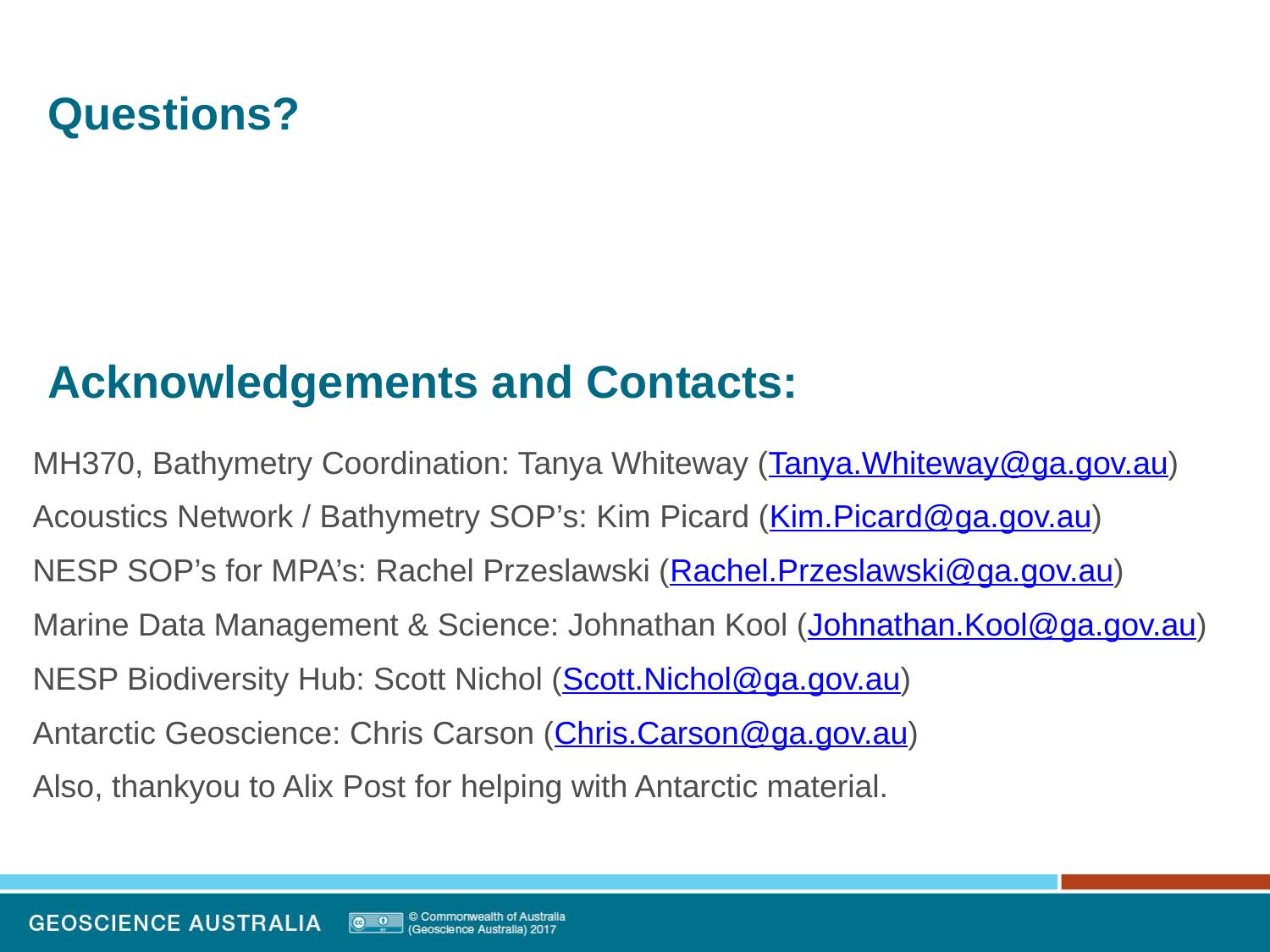

# Questions?
Acknowledgements and Contacts:
MH370, Bathymetry Coordination: Tanya Whiteway (Tanya.Whiteway@ga.gov.au)
Acoustics Network / Bathymetry SOP’s: Kim Picard (Kim.Picard@ga.gov.au)
NESP SOP’s for MPA’s: Rachel Przeslawski (Rachel.Przeslawski@ga.gov.au)
Marine Data Management & Science: Johnathan Kool (Johnathan.Kool@ga.gov.au)
NESP Biodiversity Hub: Scott Nichol (Scott.Nichol@ga.gov.au)
Antarctic Geoscience: Chris Carson (Chris.Carson@ga.gov.au)
Also, thankyou to Alix Post for helping with Antarctic material.